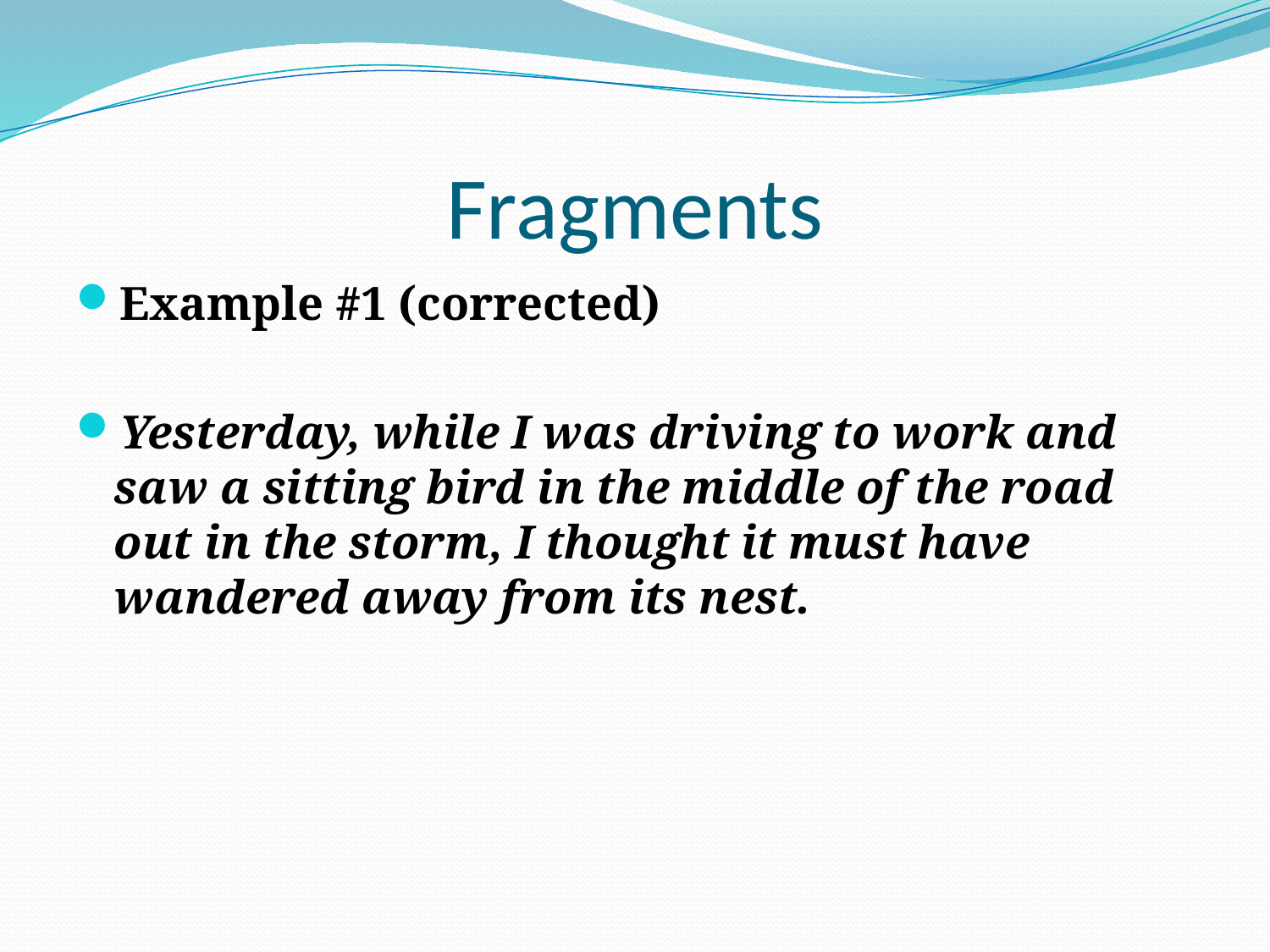

# Fragments
Example #1 (corrected)

Yesterday, while I was driving to work and saw a sitting bird in the middle of the road out in the storm, I thought it must have wandered away from its nest.